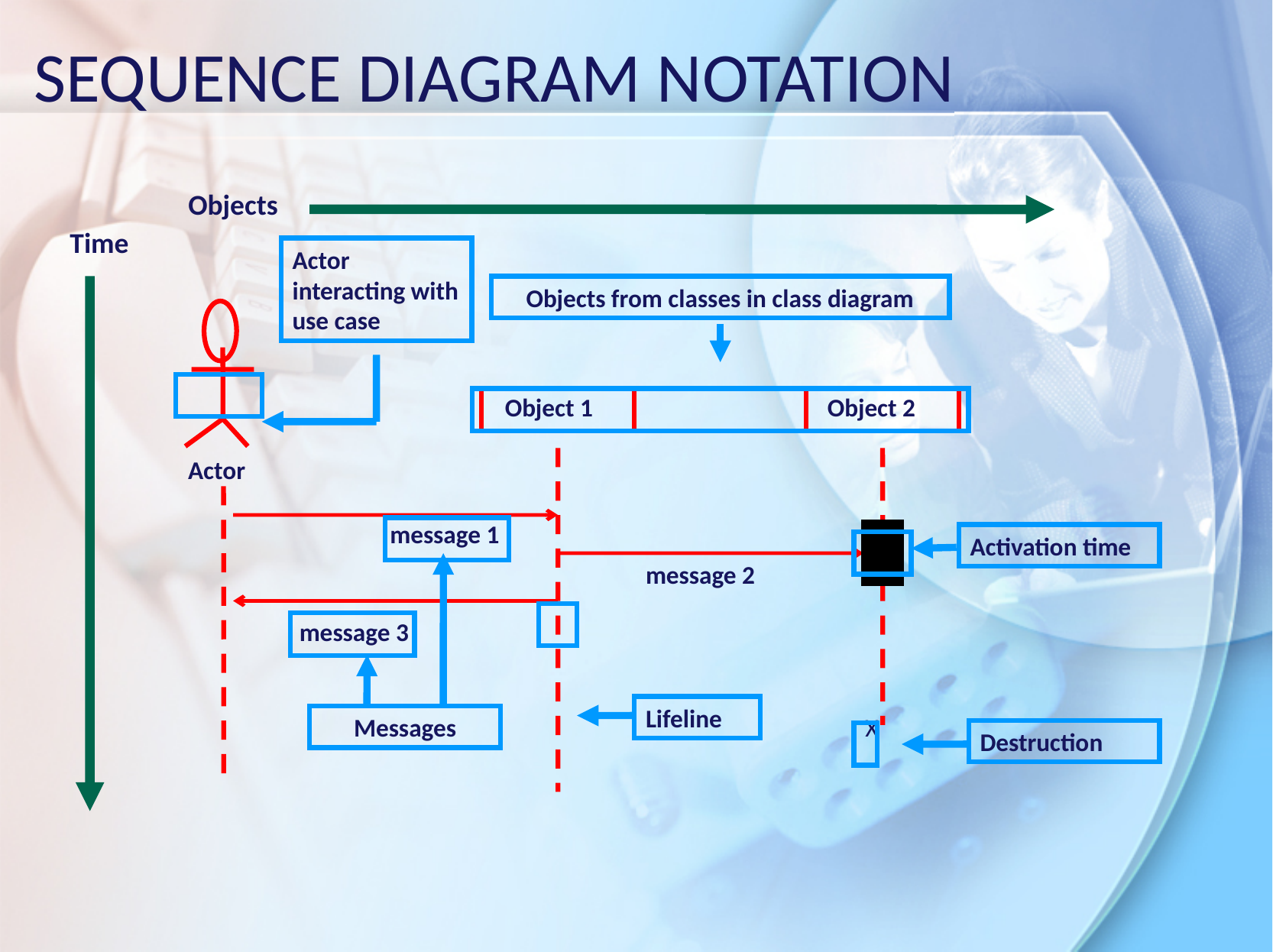

# Sequence diagram notation
Objects

Time

Actor interacting with use case

Objects from classes in class diagram

Actor
Object 1

Object 2

message 1

Messages

Activation time

message 2

Lifeline

message 3
X
Destruction